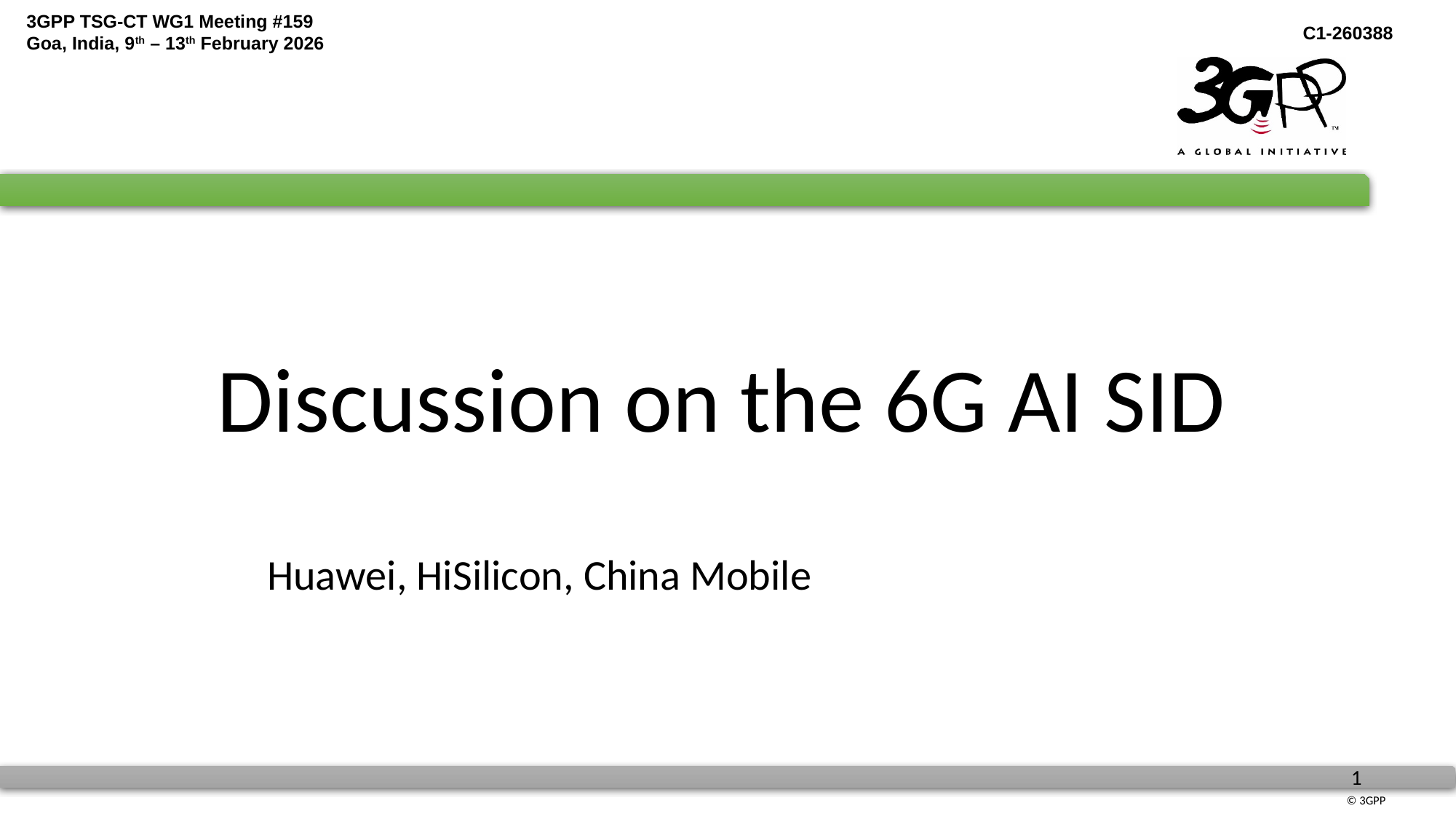

# Discussion on the 6G AI SID
Huawei, HiSilicon, China Mobile